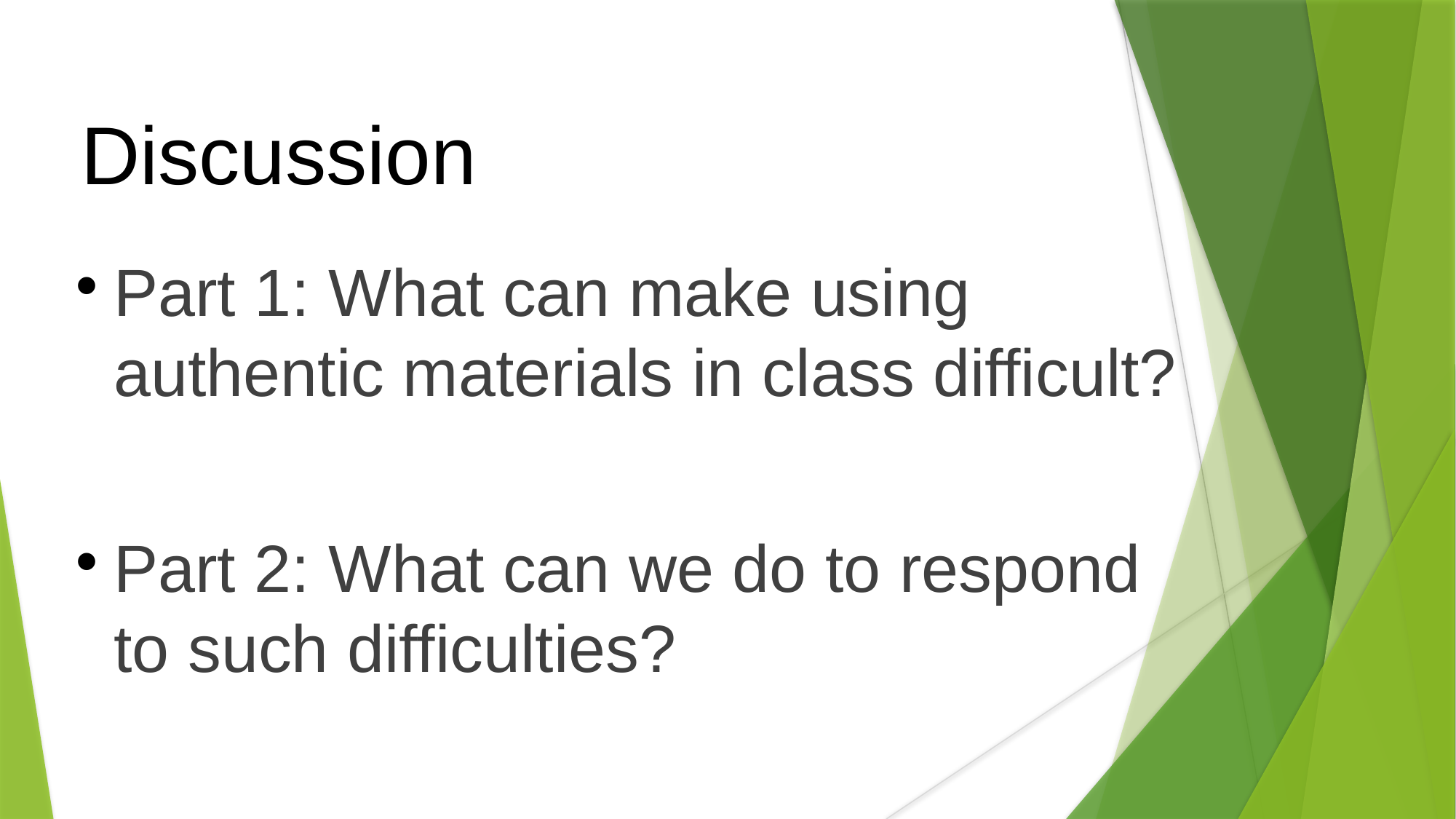

Discussion
Part 1: What can make using authentic materials in class difficult?

Part 2: What can we do to respond to such difficulties?